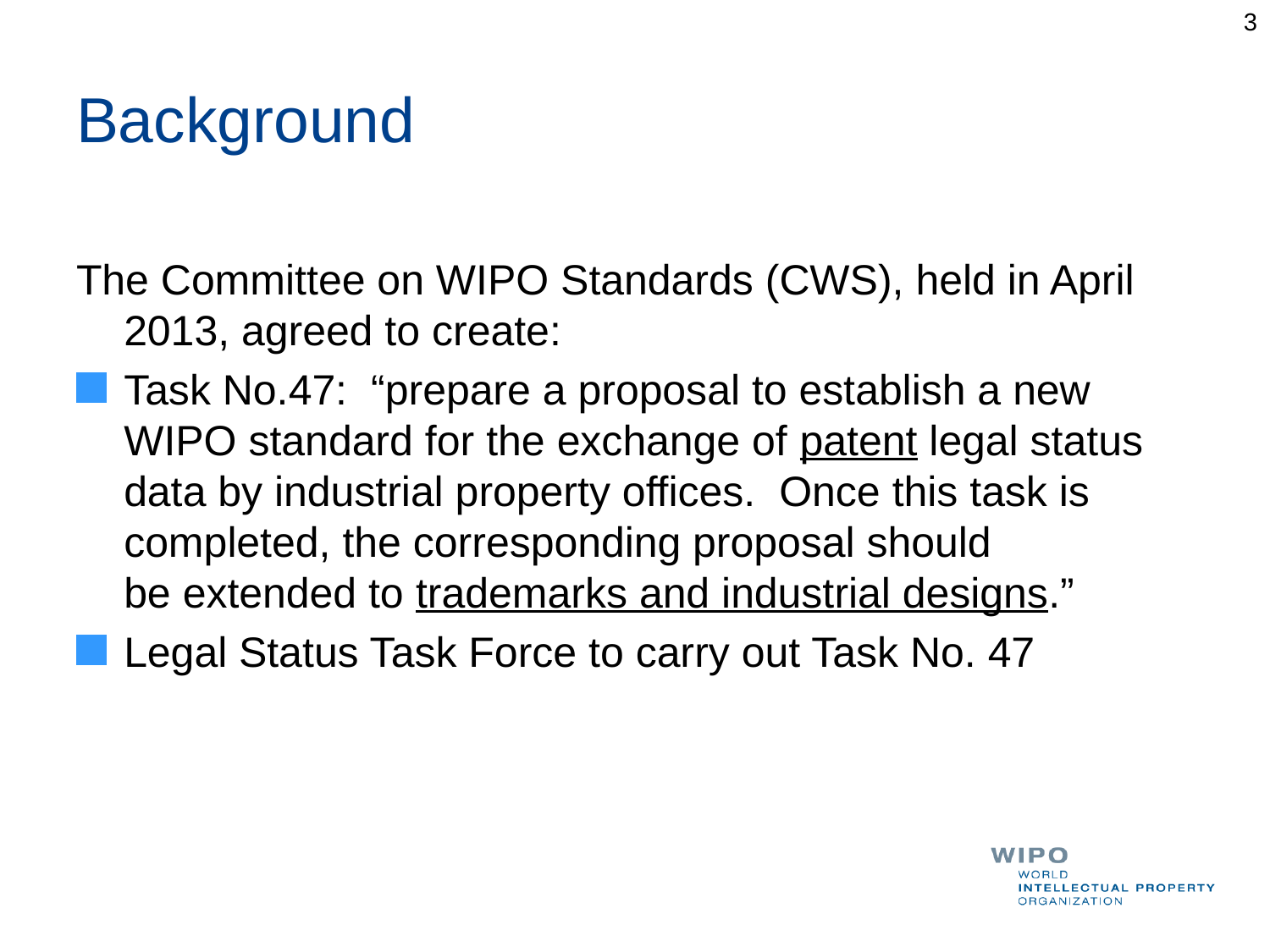

3
# Background
The Committee on WIPO Standards (CWS), held in April 2013, agreed to create:
Task No.47:  “prepare a proposal to establish a new WIPO standard for the exchange of patent legal status data by industrial property offices.  Once this task is completed, the corresponding proposal should be extended to trademarks and industrial designs.”
Legal Status Task Force to carry out Task No. 47